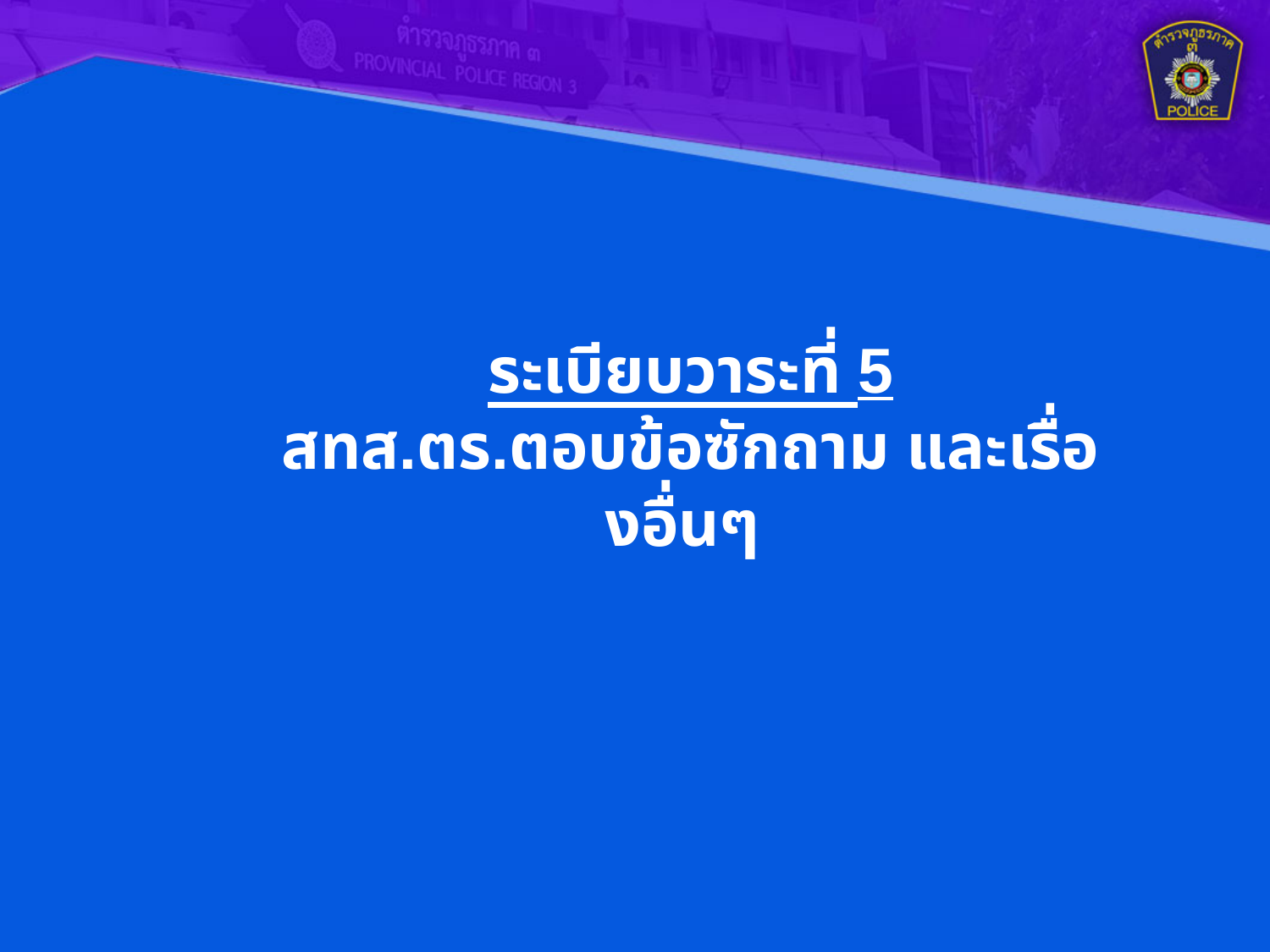

ระเบียบวาระที่ 5
สทส.ตร.ตอบข้อซักถาม และเรื่องอื่นๆ